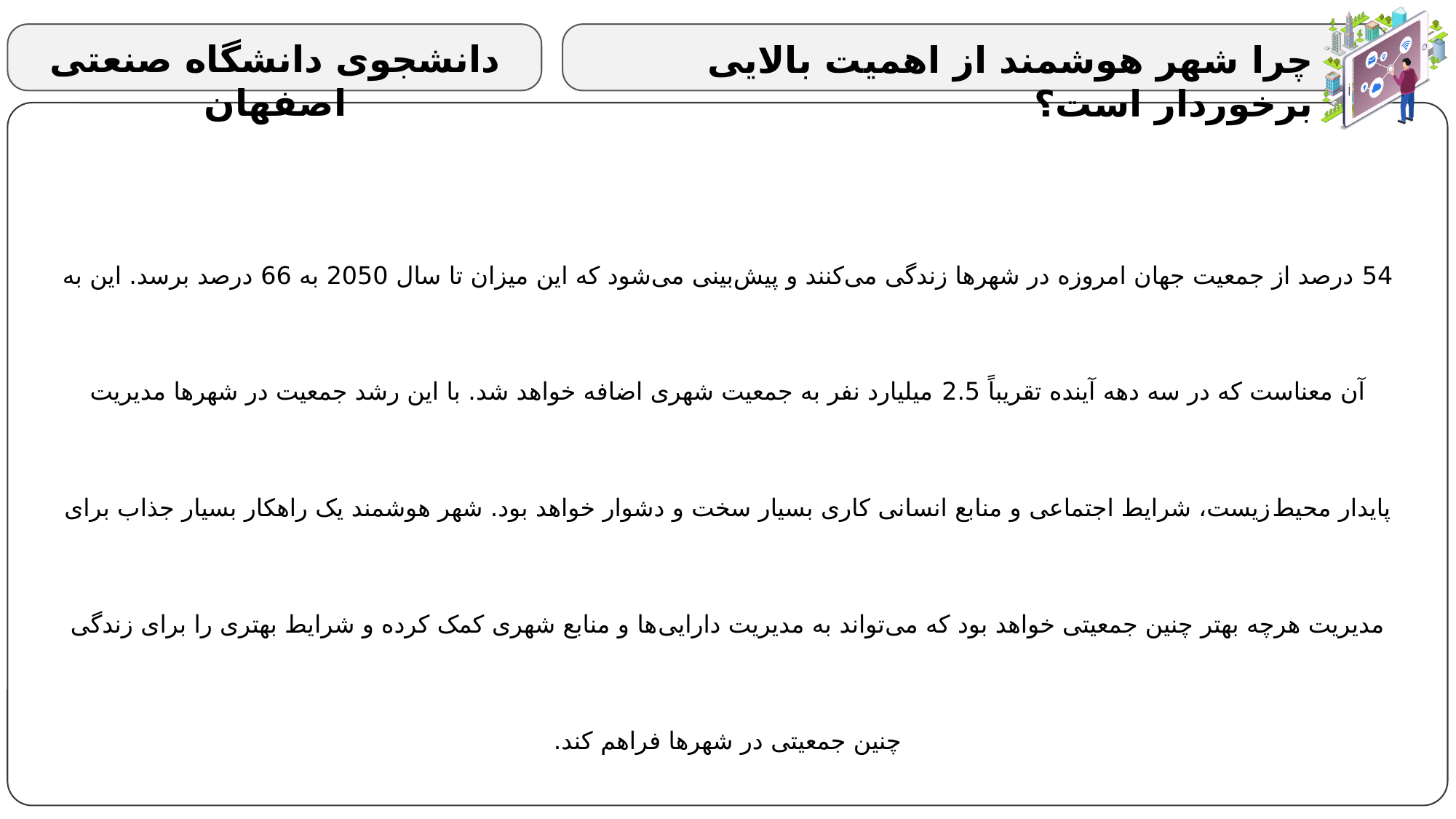

دانشجوی دانشگاه صنعتی اصفهان
چرا شهر هوشمند از اهمیت بالایی برخوردار است؟
54 درصد از جمعیت جهان امروزه در شهرها زندگی می‌کنند و پیش‌بینی می‌شود که این میزان تا سال 2050 به 66 درصد برسد. این به آن معناست که در سه دهه آینده تقریباً 2.5 میلیارد نفر به جمعیت شهری اضافه خواهد شد. با این رشد جمعیت در شهرها مدیریت پایدار محیط‌زیست، شرایط اجتماعی و منابع انسانی کاری بسیار سخت و دشوار خواهد بود. شهر هوشمند یک راهکار بسیار جذاب برای مدیریت هرچه بهتر چنین جمعیتی خواهد بود که می‌تواند به مدیریت دارایی‌ها و منابع شهری کمک کرده و شرایط بهتری را برای زندگی چنین جمعیتی در شهرها فراهم کند.